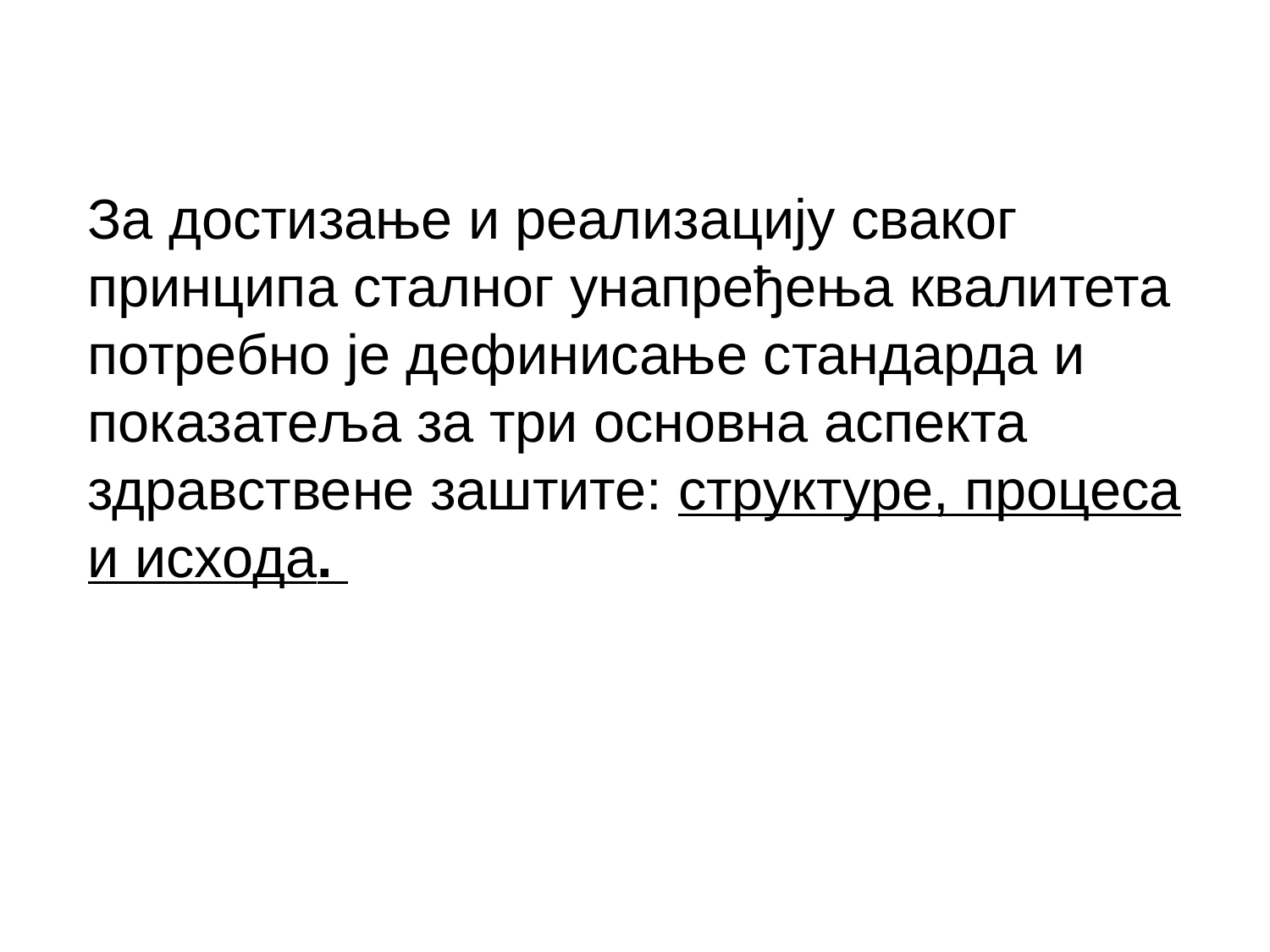

# За достизање и реализацију сваког принципа сталног унапређења квалитета потребно је дефинисање стандарда и показатеља за три основна аспекта здравствене заштите: структуре, процеса и исхода.